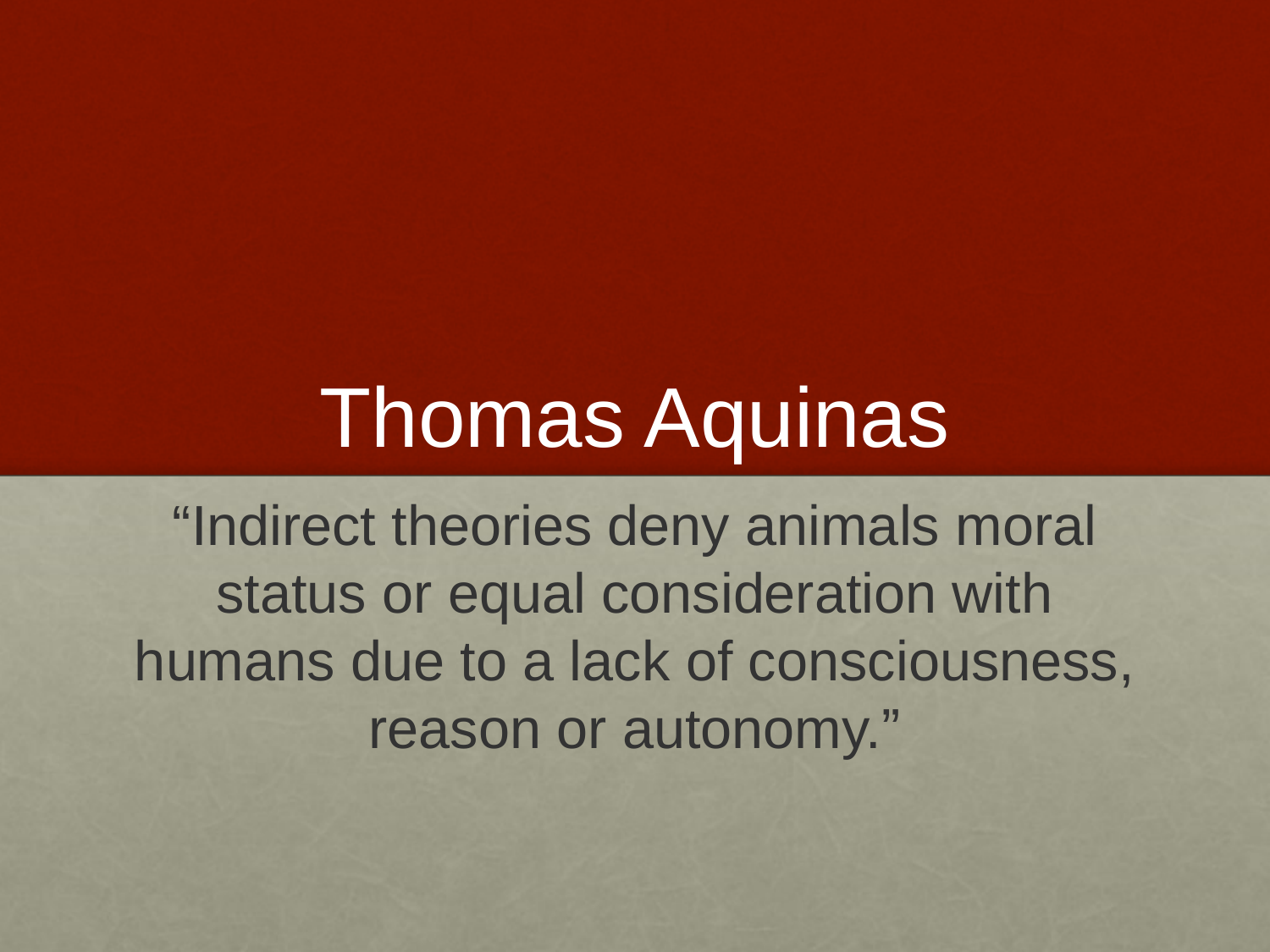

# Thomas Aquinas
“Indirect theories deny animals moral status or equal consideration with humans due to a lack of consciousness, reason or autonomy.”